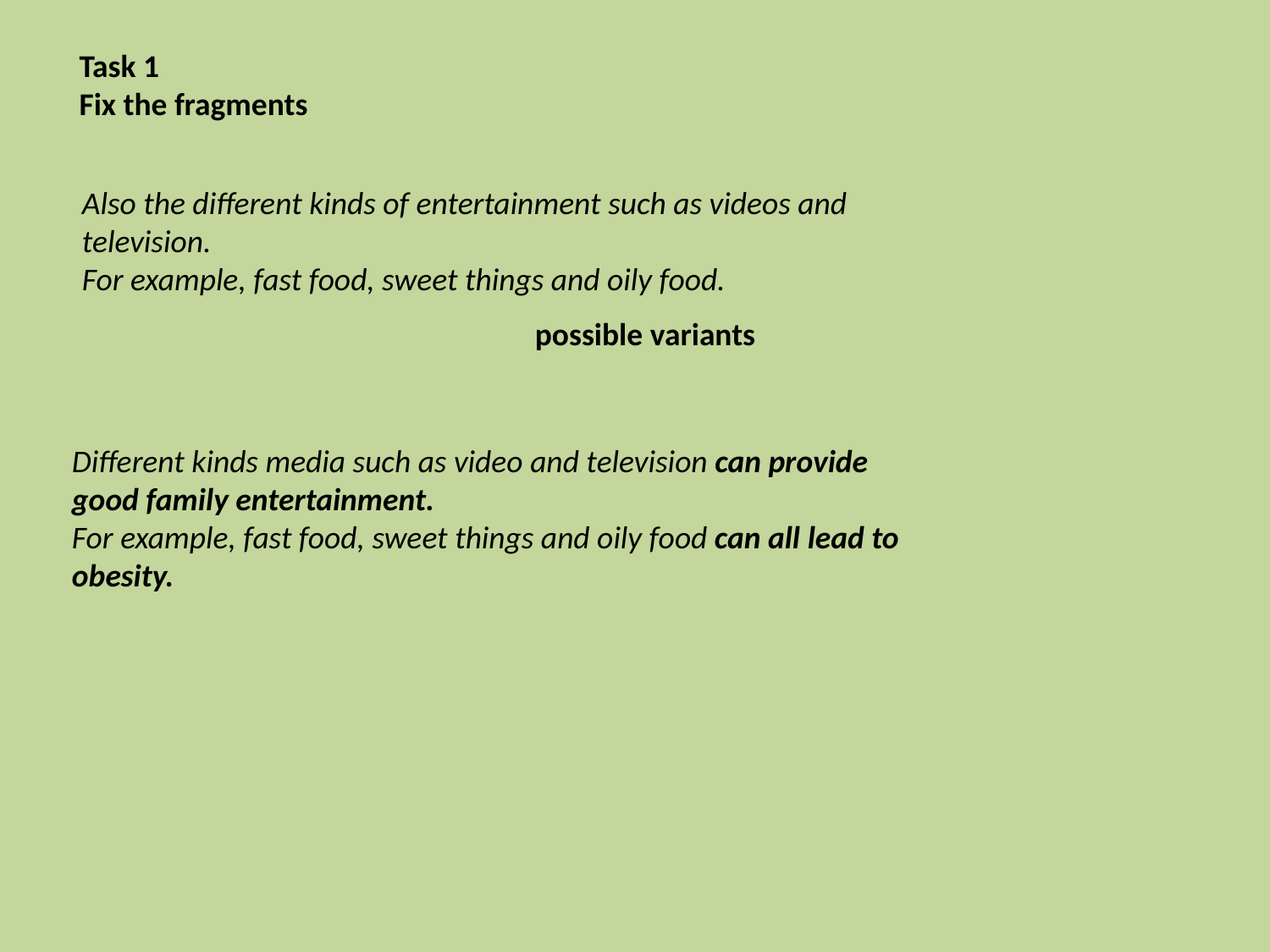

Task 1
 Fix the fragments

Also the different kinds of entertainment such as videos and television.
For example, fast food, sweet things and oily food.
possible variants

Different kinds media such as video and television can provide good family entertainment.
For example, fast food, sweet things and oily food can all lead to obesity.